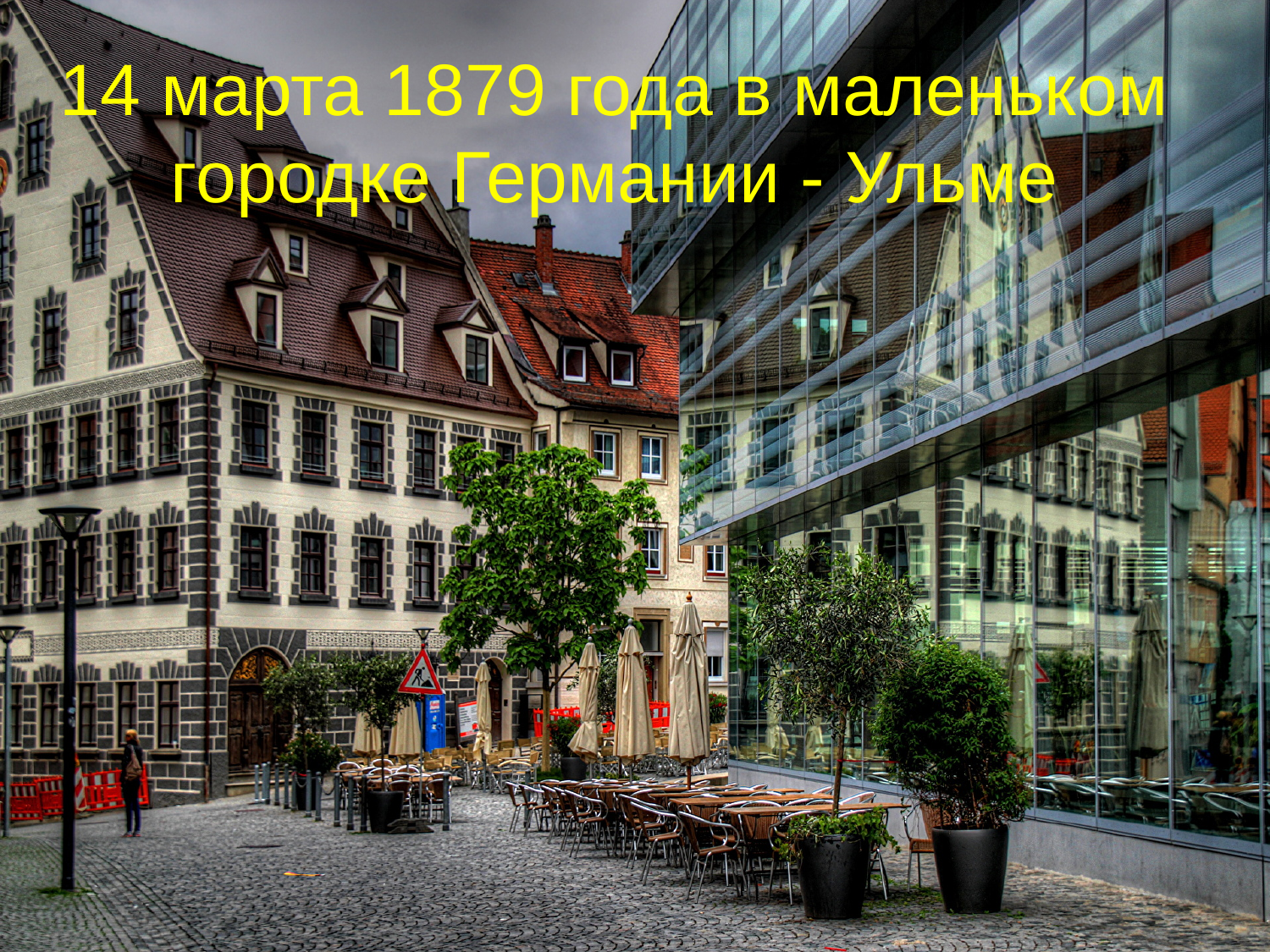

# 14 марта 1879 года в маленьком городке Германии - Ульме